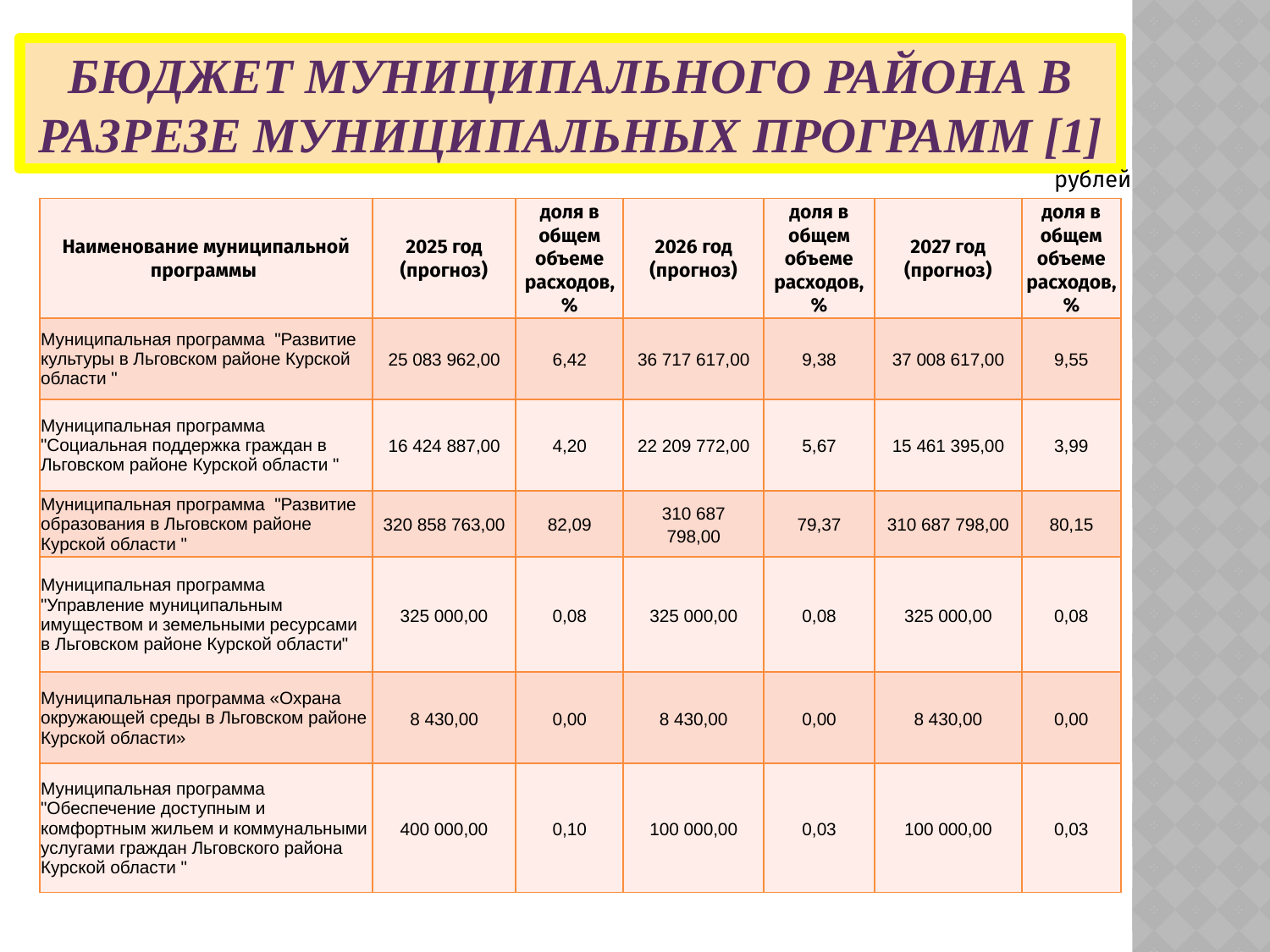

# Бюджет муниципального района в разрезе муниципальных программ [1]
рублей
| Наименование муниципальной программы | 2025 год (прогноз) | доля в общем объеме расходов, % | 2026 год (прогноз) | доля в общем объеме расходов, % | 2027 год (прогноз) | доля в общем объеме расходов, % |
| --- | --- | --- | --- | --- | --- | --- |
| Муниципальная программа "Развитие культуры в Льговском районе Курской области " | 25 083 962,00 | 6,42 | 36 717 617,00 | 9,38 | 37 008 617,00 | 9,55 |
| Муниципальная программа "Социальная поддержка граждан в Льговском районе Курской области " | 16 424 887,00 | 4,20 | 22 209 772,00 | 5,67 | 15 461 395,00 | 3,99 |
| Муниципальная программа "Развитие образования в Льговском районе Курской области " | 320 858 763,00 | 82,09 | 310 687 798,00 | 79,37 | 310 687 798,00 | 80,15 |
| Муниципальная программа "Управление муниципальным имуществом и земельными ресурсами в Льговском районе Курской области" | 325 000,00 | 0,08 | 325 000,00 | 0,08 | 325 000,00 | 0,08 |
| Муниципальная программа «Охрана окружающей среды в Льговском районе Курской области» | 8 430,00 | 0,00 | 8 430,00 | 0,00 | 8 430,00 | 0,00 |
| Муниципальная программа "Обеспечение доступным и комфортным жильем и коммунальными услугами граждан Льговского района Курской области " | 400 000,00 | 0,10 | 100 000,00 | 0,03 | 100 000,00 | 0,03 |